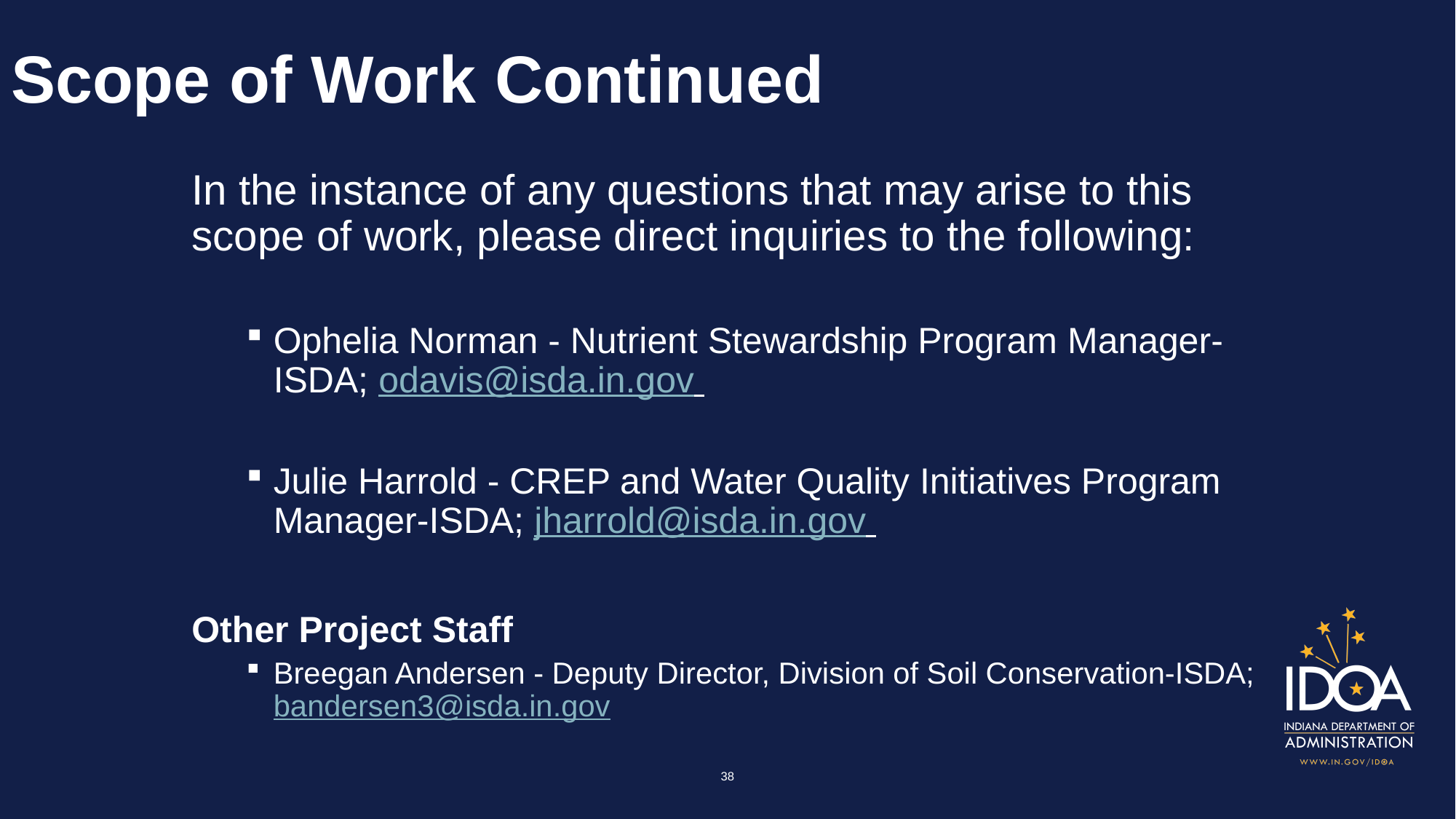

# Scope of Work Continued

In the instance of any questions that may arise to this scope of work, please direct inquiries to the following:

Ophelia Norman - Nutrient Stewardship Program Manager-ISDA; odavis@isda.in.gov

Julie Harrold - CREP and Water Quality Initiatives Program Manager-ISDA; jharrold@isda.in.gov

Other Project Staff
Breegan Andersen - Deputy Director, Division of Soil Conservation-ISDA; bandersen3@isda.in.gov

38